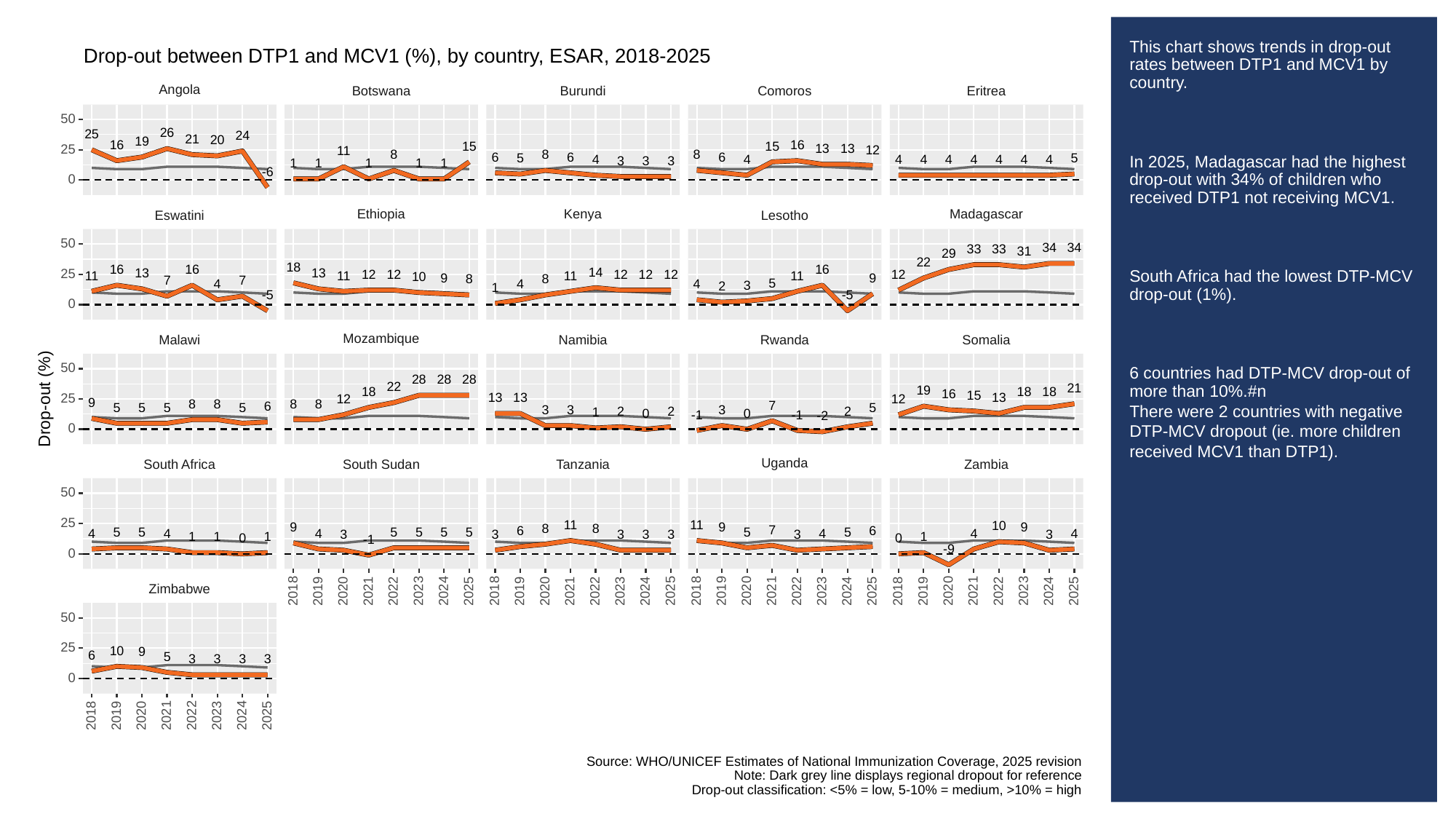

# This chart shows trends in drop-out rates between DTP1 and MCV1 by country.

In 2025, Madagascar had the highest drop-out with 34% of children who received DTP1 not receiving MCV1.

South Africa had the lowest DTP-MCV drop-out (1%).

6 countries had DTP-MCV drop-out of more than 10%.#n
There were 2 countries with negative DTP-MCV dropout (ie. more children received MCV1 than DTP1).

Drop-out between DTP1 and MCV1 (%), by country, ESAR, 2018-2025
Angola
Comoros
Botswana
Burundi
Eritrea

50

26
25
24

21
20
19
16
16
15
15
13
13
25
12
11

8
8
8
6
6
6
5
5
4
4
4
4
4
4
4
4
4
3
3
3
1
1
1
1
1

-6

0

Kenya
Madagascar
Ethiopia
Eswatini
Lesotho

50
34
34

33
33
31
29
22

18

16
16
16
14
13
13
25
12
12
12
12
12
12
11
11
11
11
10
9
9

8
8
7
7
5
4
4
4
3
2

1

-5
-5

0

Mozambique
Somalia
Malawi
Namibia
Rwanda

50

28
28
28
22

21
19
18
18
18
16
Drop-out (%)
15
13
13
13
25
12
12

9

8
8
8
8
7
6
5
5
5
5
5

3
3
3
2
2
2
1
0
0
-1
-1
-2

0

Uganda
South Africa
South Sudan
Tanzania
Zambia

50

25
11
11
10
9
9
9

8
8
7
6
6
5
5
5
5
5
5
5
5
4
4
4
4
4
4
3
3
3
3
3
3
3
1
1
1
1
0
0
-1

-9

0

Zimbabwe
2023
2023
2023
2023
2018
2019
2020
2021
2022
2024
2025
2018
2019
2020
2021
2022
2024
2025
2018
2019
2020
2021
2022
2024
2025
2018
2019
2020
2021
2022
2024
2025

50

25
10
9

6
5
3
3
3
3

0

2023
2018
2019
2020
2021
2022
2024
2025
Source: WHO/UNICEF Estimates of National Immunization Coverage, 2025 revision
Note: Dark grey line displays regional dropout for reference
Drop-out classification: <5% = low, 5-10% = medium, >10% = high